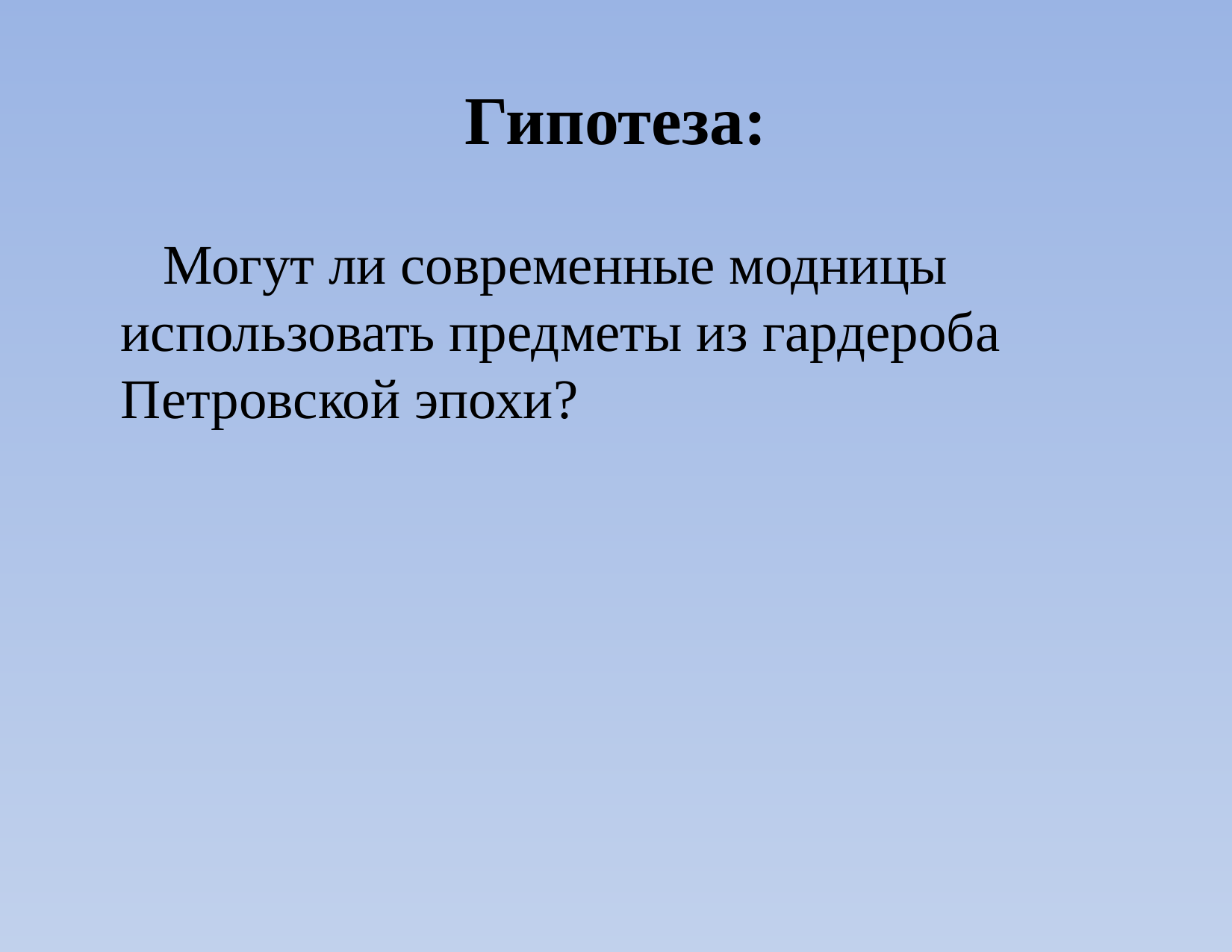

Гипотеза:
       Могут ли современные модницы использовать предметы из гардероба Петровской эпохи?